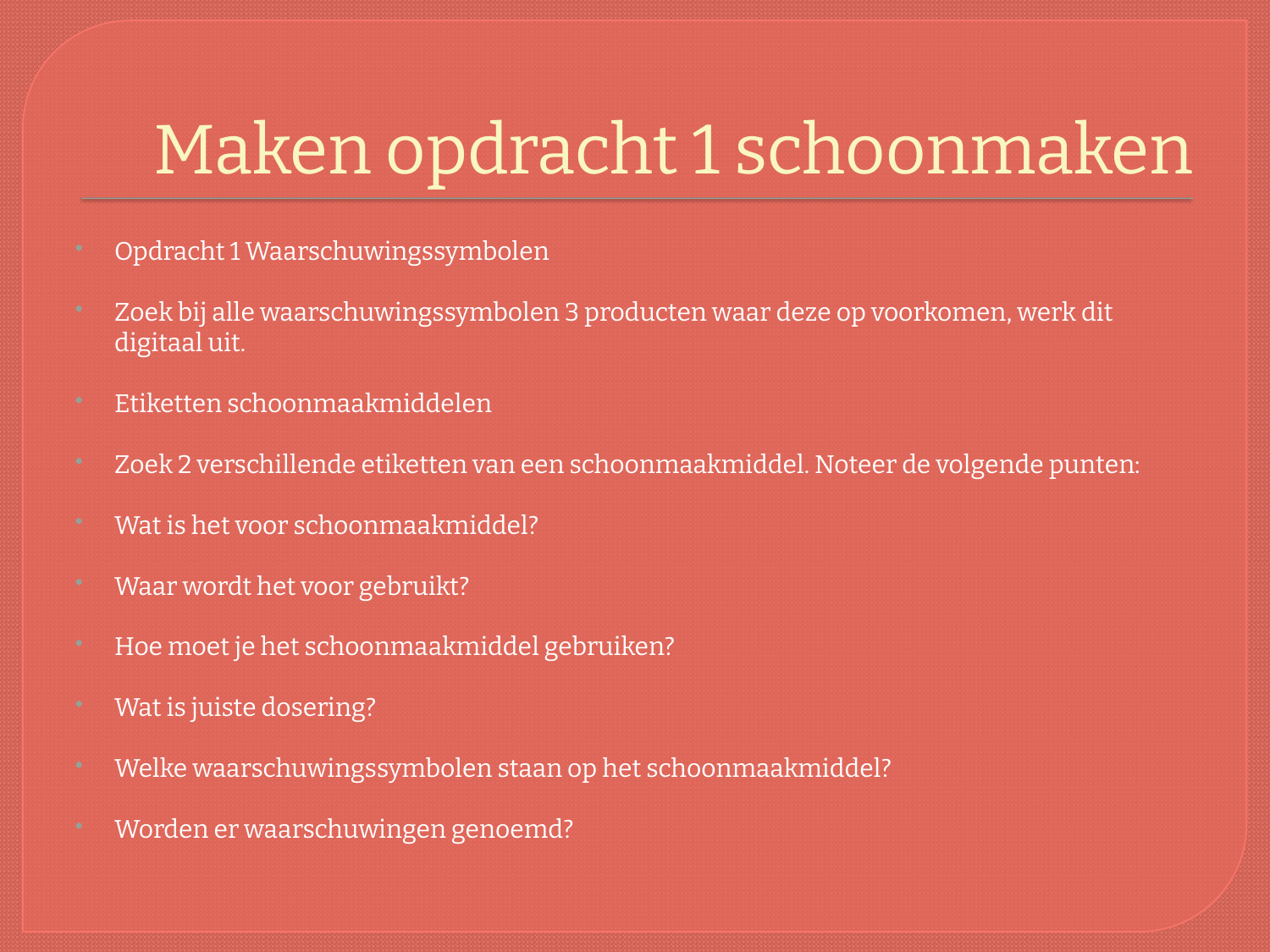

# Maken opdracht 1 schoonmaken
Opdracht 1 Waarschuwingssymbolen

Zoek bij alle waarschuwingssymbolen 3 producten waar deze op voorkomen, werk dit digitaal uit.

Etiketten schoonmaakmiddelen

Zoek 2 verschillende etiketten van een schoonmaakmiddel. Noteer de volgende punten:

Wat is het voor schoonmaakmiddel?

Waar wordt het voor gebruikt?

Hoe moet je het schoonmaakmiddel gebruiken?

Wat is juiste dosering?

Welke waarschuwingssymbolen staan op het schoonmaakmiddel?

Worden er waarschuwingen genoemd?